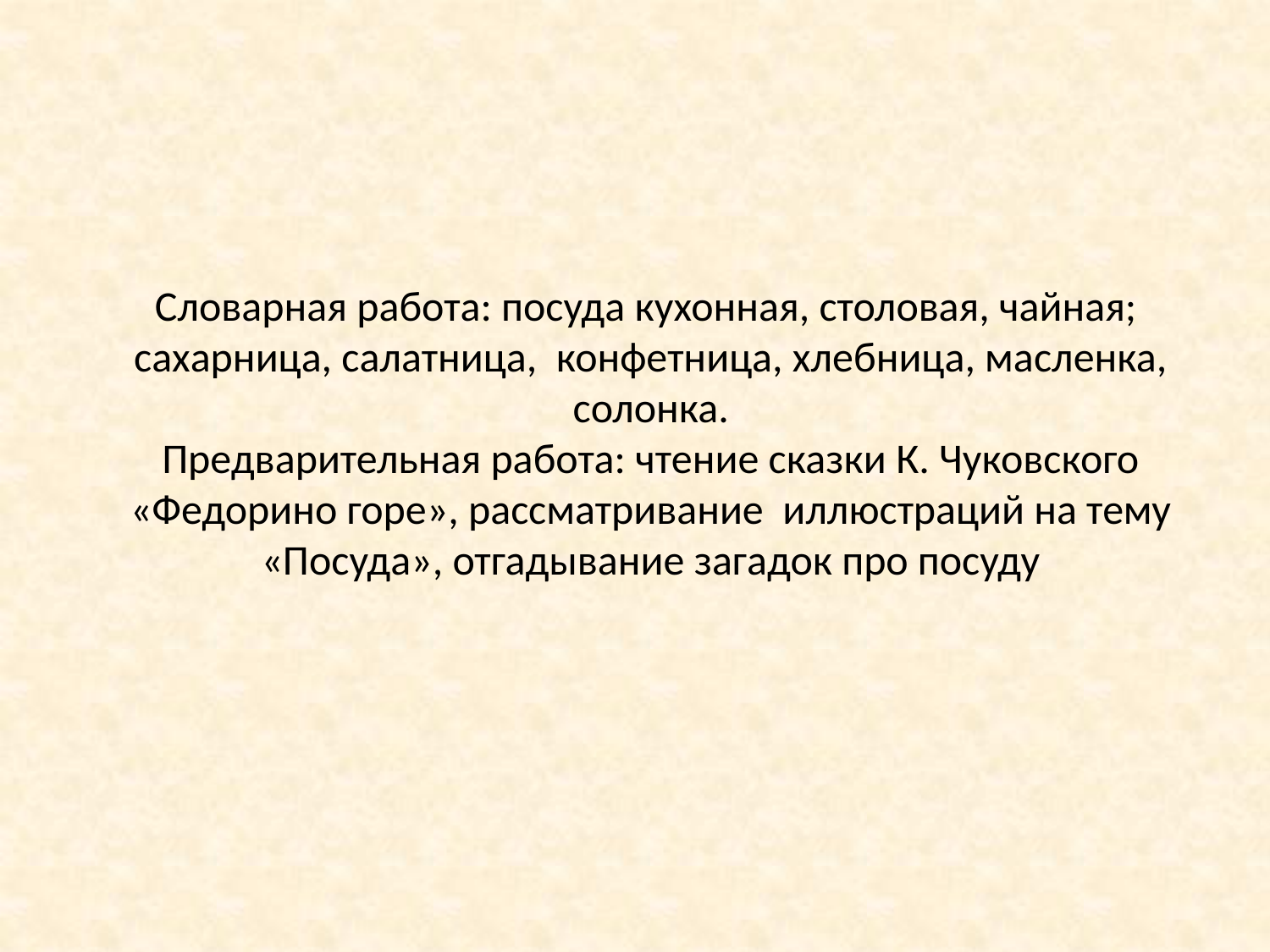

# Словарная работа: посуда кухонная, столовая, чайная;  сахарница, салатница,  конфетница, хлебница, масленка, солонка. Предварительная работа: чтение сказки К. Чуковского «Федорино горе», рассматривание  иллюстраций на тему «Посуда», отгадывание загадок про посуду